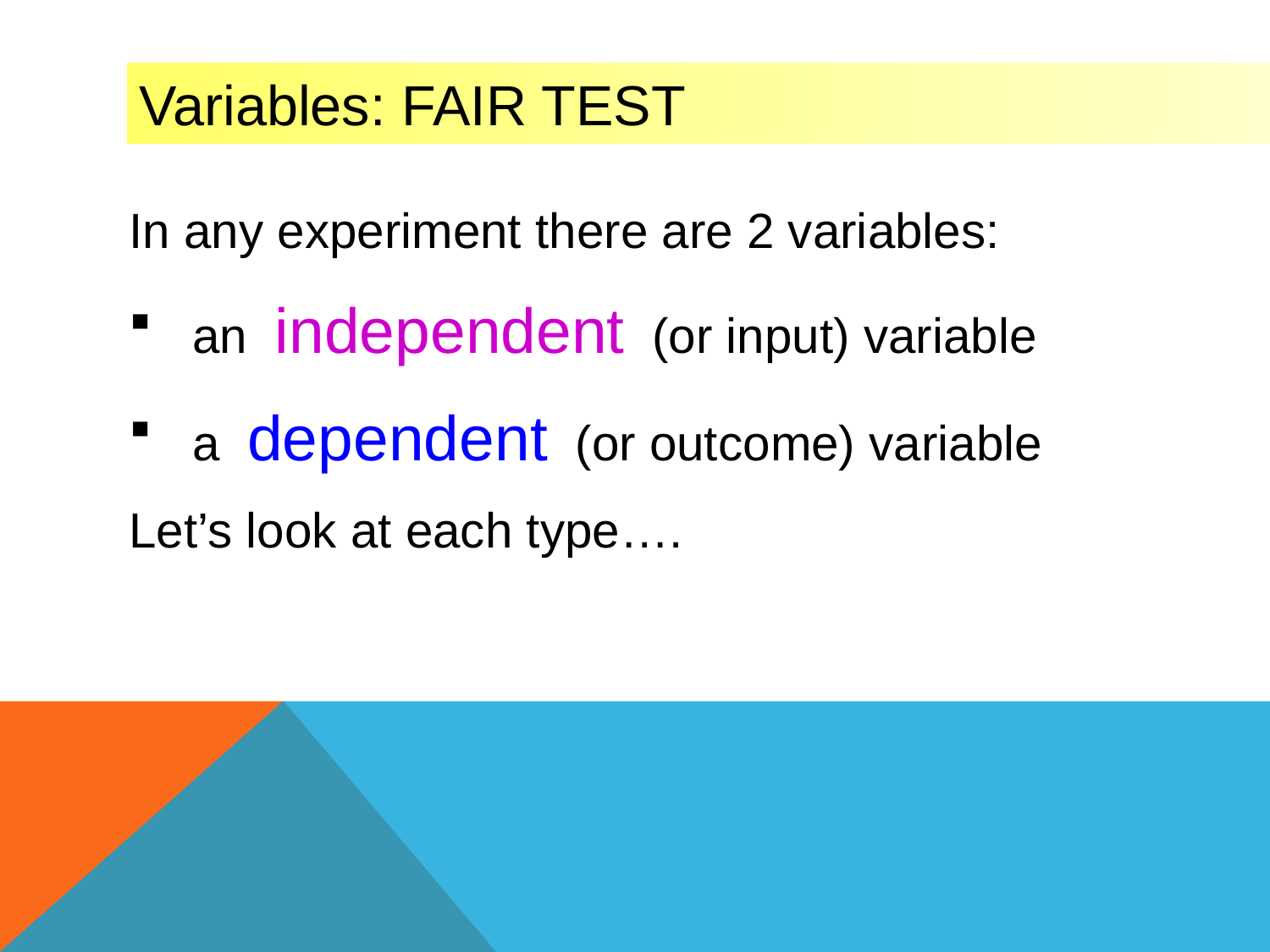

Variables: FAIR TEST
In any experiment there are 2 variables:
an  independent  (or input) variable
a  dependent  (or outcome) variable
Let’s look at each type….